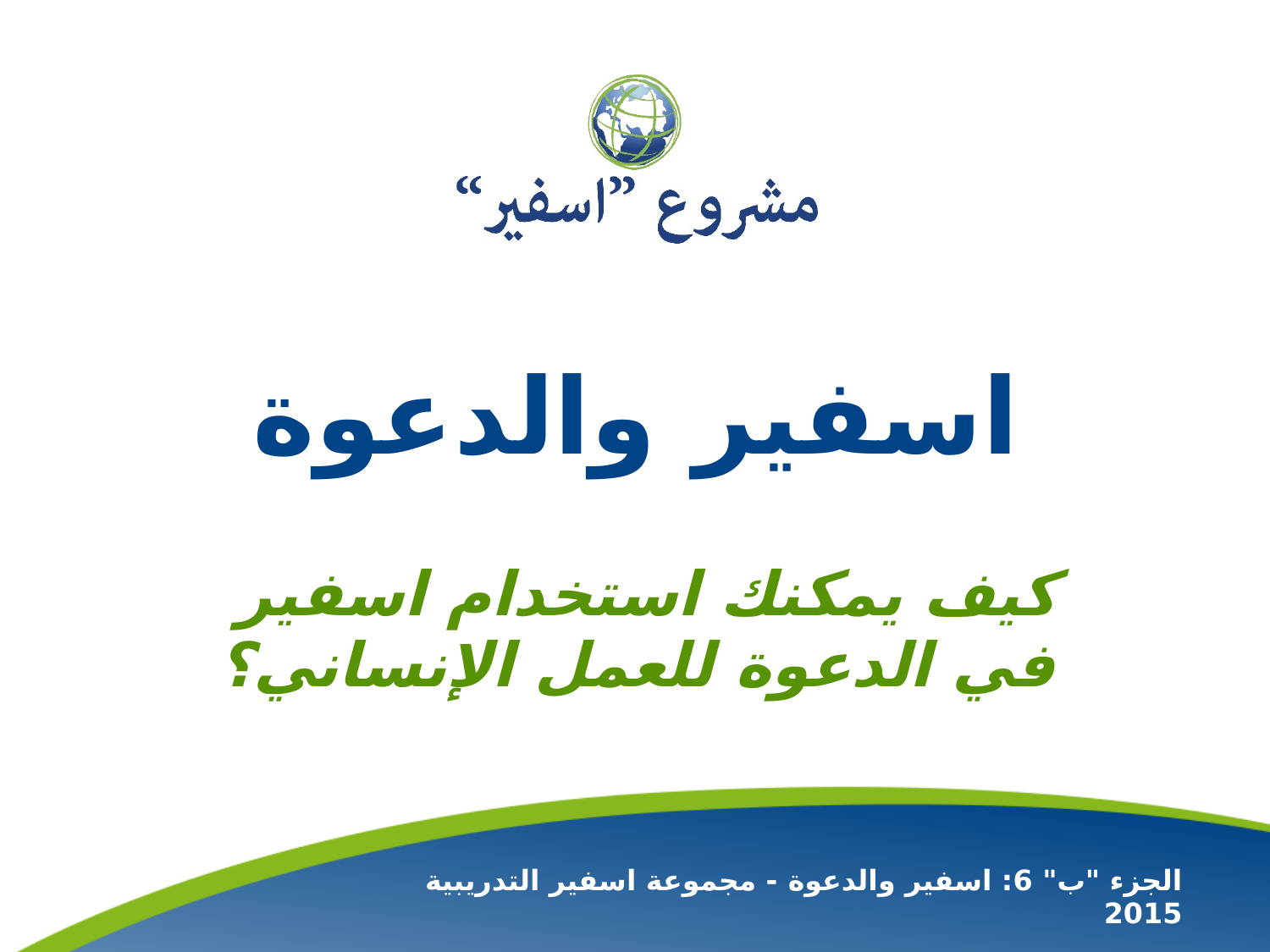

# اسفير والدعوة
كيف يمكنك استخدام اسفير
في الدعوة للعمل الإنساني؟
الجزء "ب" 6: اسفير والدعوة - مجموعة اسفير التدريبية  2015